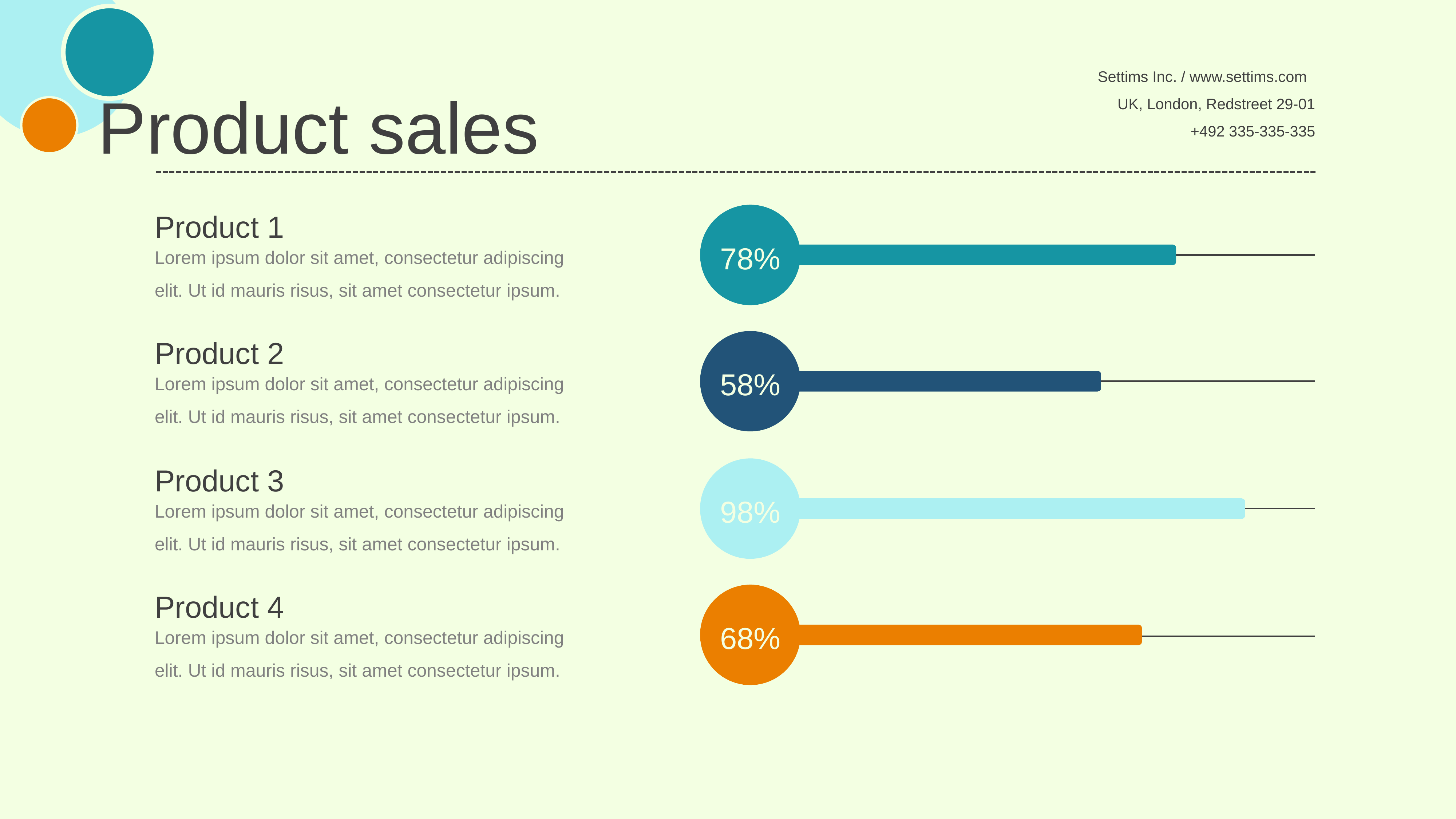

Settims Inc. / www.settims.com
UK, London, Redstreet 29-01
+492 335-335-335
Product sales

Product 1
Lorem ipsum dolor sit amet, consectetur adipiscing elit. Ut id mauris risus, sit amet consectetur ipsum.
78%

Product 2
Lorem ipsum dolor sit amet, consectetur adipiscing elit. Ut id mauris risus, sit amet consectetur ipsum.
58%

Product 3
Lorem ipsum dolor sit amet, consectetur adipiscing elit. Ut id mauris risus, sit amet consectetur ipsum.
98%

Product 4
Lorem ipsum dolor sit amet, consectetur adipiscing elit. Ut id mauris risus, sit amet consectetur ipsum.
68%